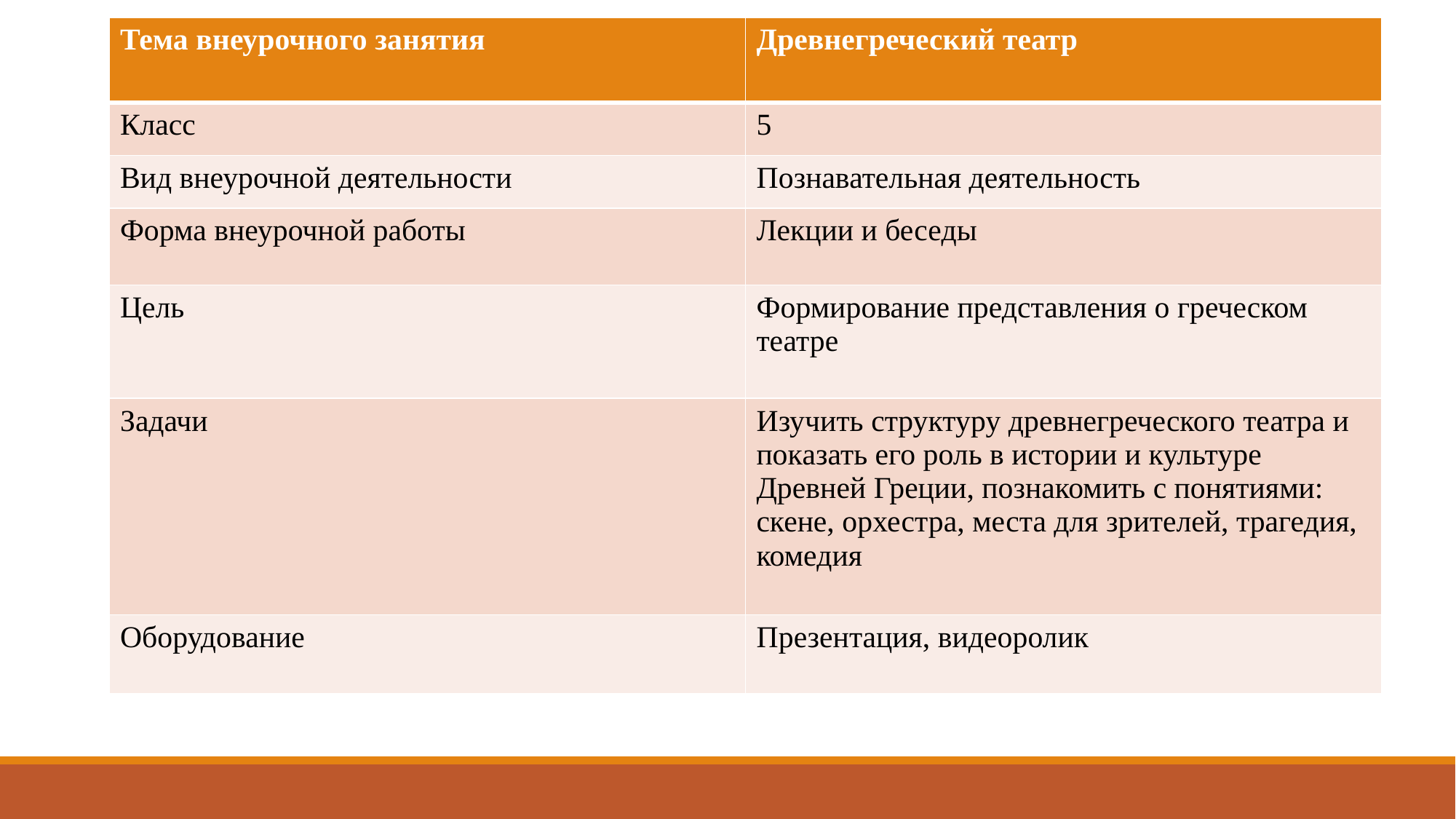

| Тема внеурочного занятия | Древнегреческий театр |
| --- | --- |
| Класс | 5 |
| Вид внеурочной деятельности | Познавательная деятельность |
| Форма внеурочной работы | Лекции и беседы |
| Цель | Формирование представления о греческом театре |
| Задачи | Изучить структуру древнегреческого театра и показать его роль в истории и культуре Древней Греции, познакомить с понятиями: скене, орхестра, места для зрителей, трагедия, комедия |
| Оборудование | Презентация, видеоролик |